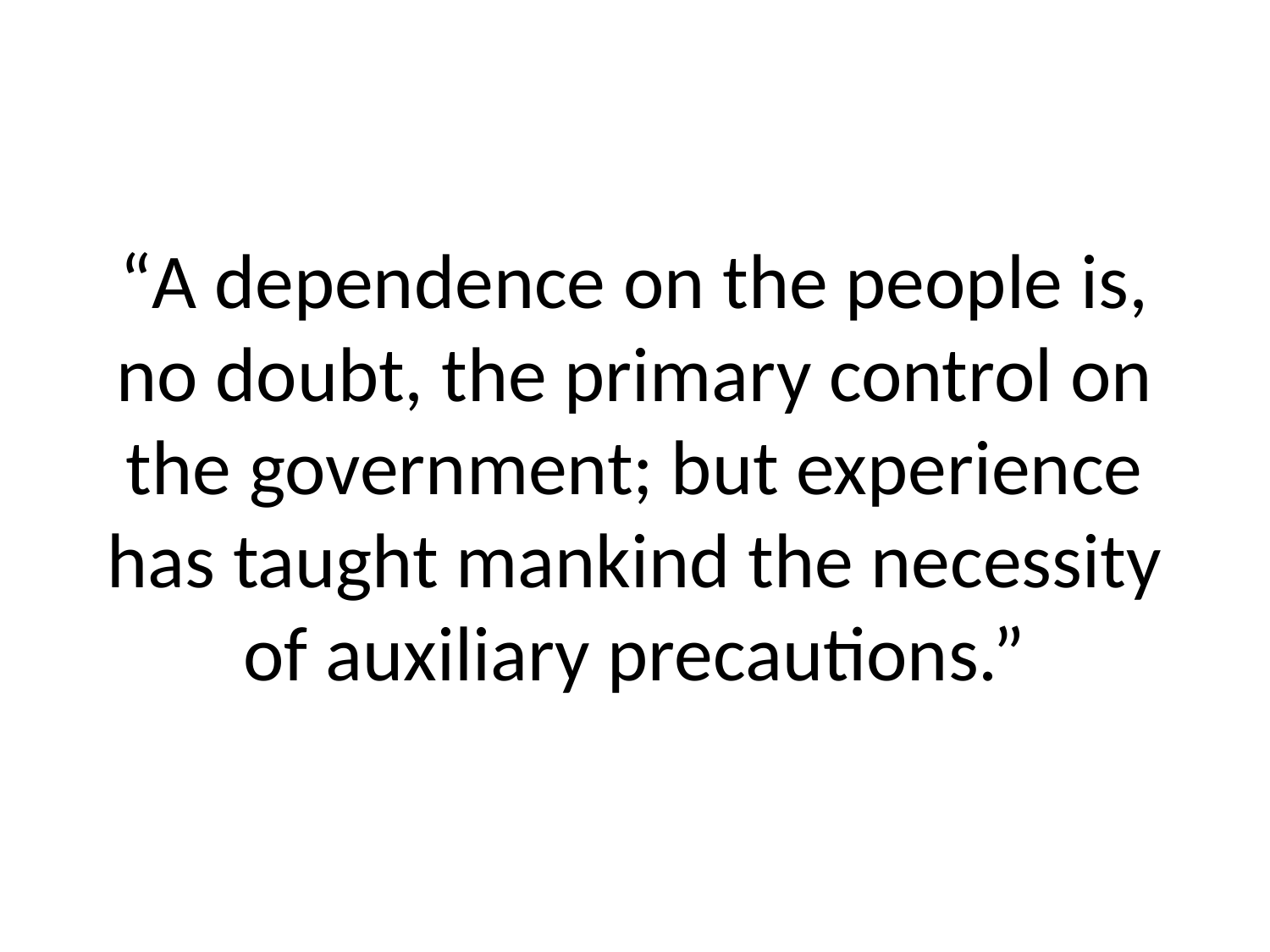

# “A dependence on the people is, no doubt, the primary control on the government; but experience has taught mankind the necessity of auxiliary precautions.”